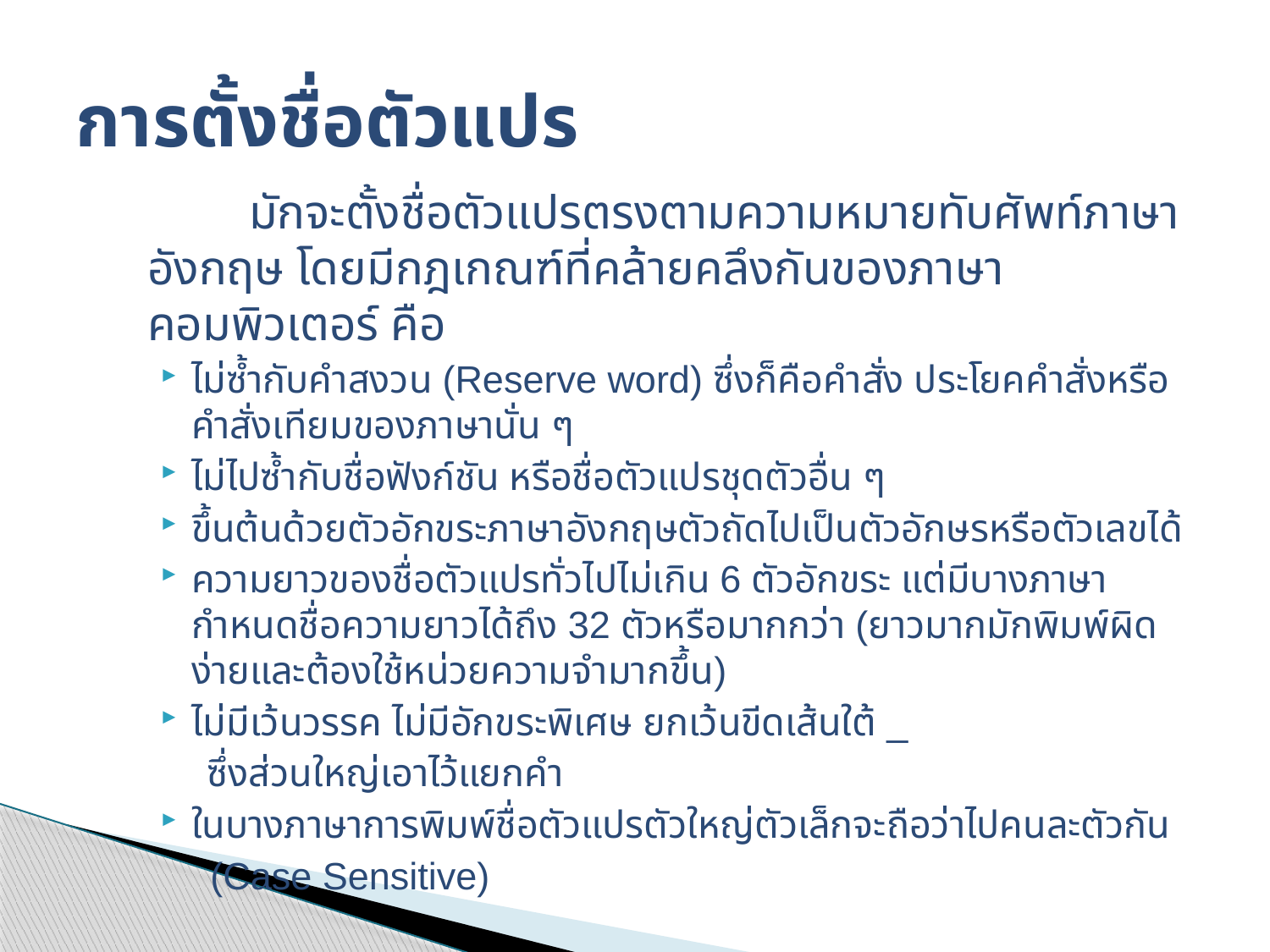

# การตั้งชื่อตัวแปร
	มักจะตั้งชื่อตัวแปรตรงตามความหมายทับศัพท์ภาษาอังกฤษ โดยมีกฎเกณฑ์ที่คล้ายคลึงกันของภาษาคอมพิวเตอร์ คือ
ไม่ซ้ำกับคำสงวน (Reserve word) ซึ่งก็คือคำสั่ง ประโยคคำสั่งหรือคำสั่งเทียมของภาษานั่น ๆ
ไม่ไปซ้ำกับชื่อฟังก์ชัน หรือชื่อตัวแปรชุดตัวอื่น ๆ
ขึ้นต้นด้วยตัวอักขระภาษาอังกฤษตัวถัดไปเป็นตัวอักษรหรือตัวเลขได้
ความยาวของชื่อตัวแปรทั่วไปไม่เกิน 6 ตัวอักขระ แต่มีบางภาษากำหนดชื่อความยาวได้ถึง 32 ตัวหรือมากกว่า (ยาวมากมักพิมพ์ผิดง่ายและต้องใช้หน่วยความจำมากขึ้น)
ไม่มีเว้นวรรค ไม่มีอักขระพิเศษ ยกเว้นขีดเส้นใต้ _
     ซึ่งส่วนใหญ่เอาไว้แยกคำ
ในบางภาษาการพิมพ์ชื่อตัวแปรตัวใหญ่ตัวเล็กจะถือว่าไปคนละตัวกัน
     (Case Sensitive)